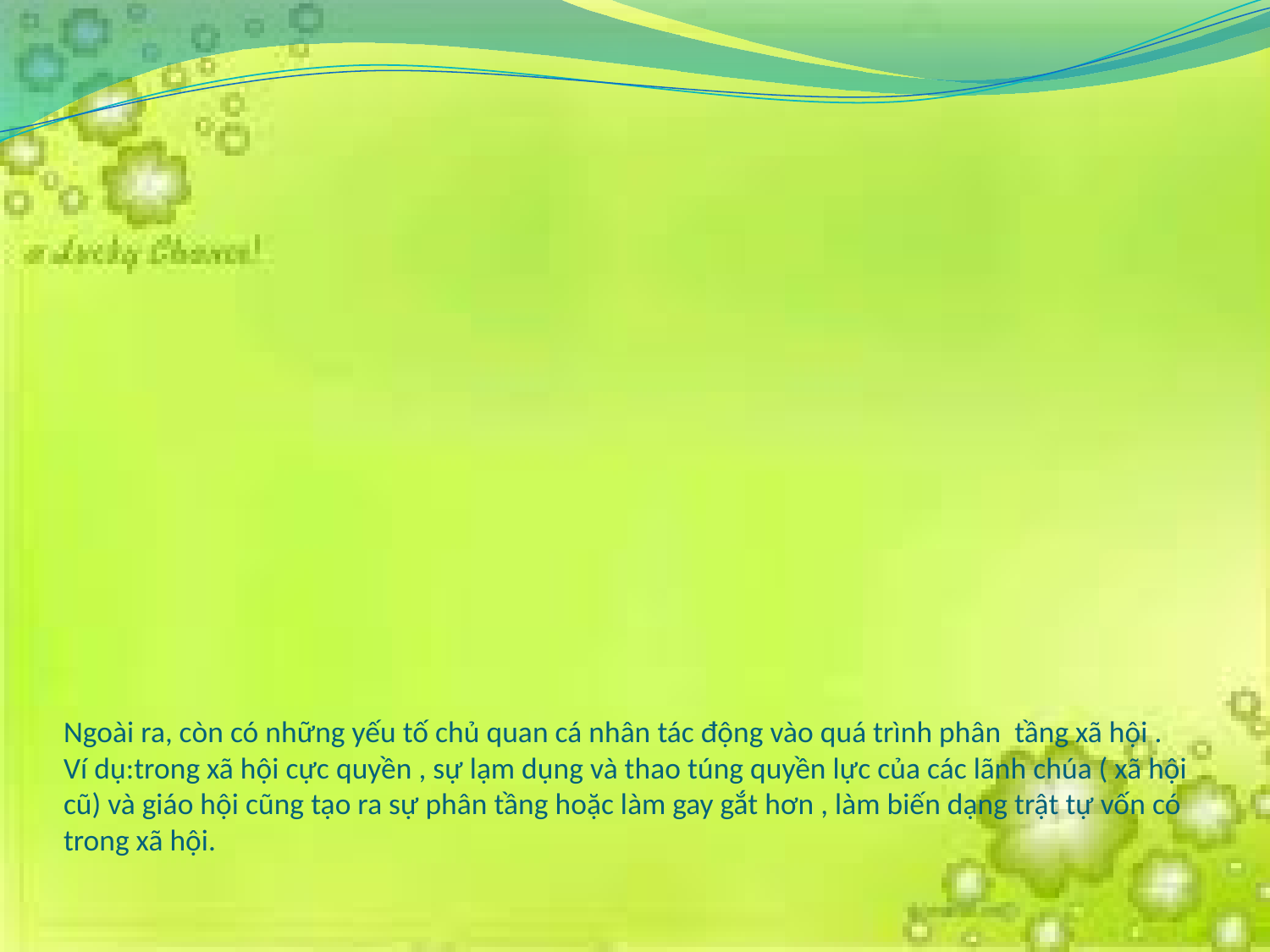

# Ngoài ra, còn có những yếu tố chủ quan cá nhân tác động vào quá trình phân  tầng xã hội . Ví dụ:trong xã hội cực quyền , sự lạm dụng và thao túng quyền lực của các lãnh chúa ( xã hội cũ) và giáo hội cũng tạo ra sự phân tầng hoặc làm gay gắt hơn , làm biến dạng trật tự vốn có trong xã hội.